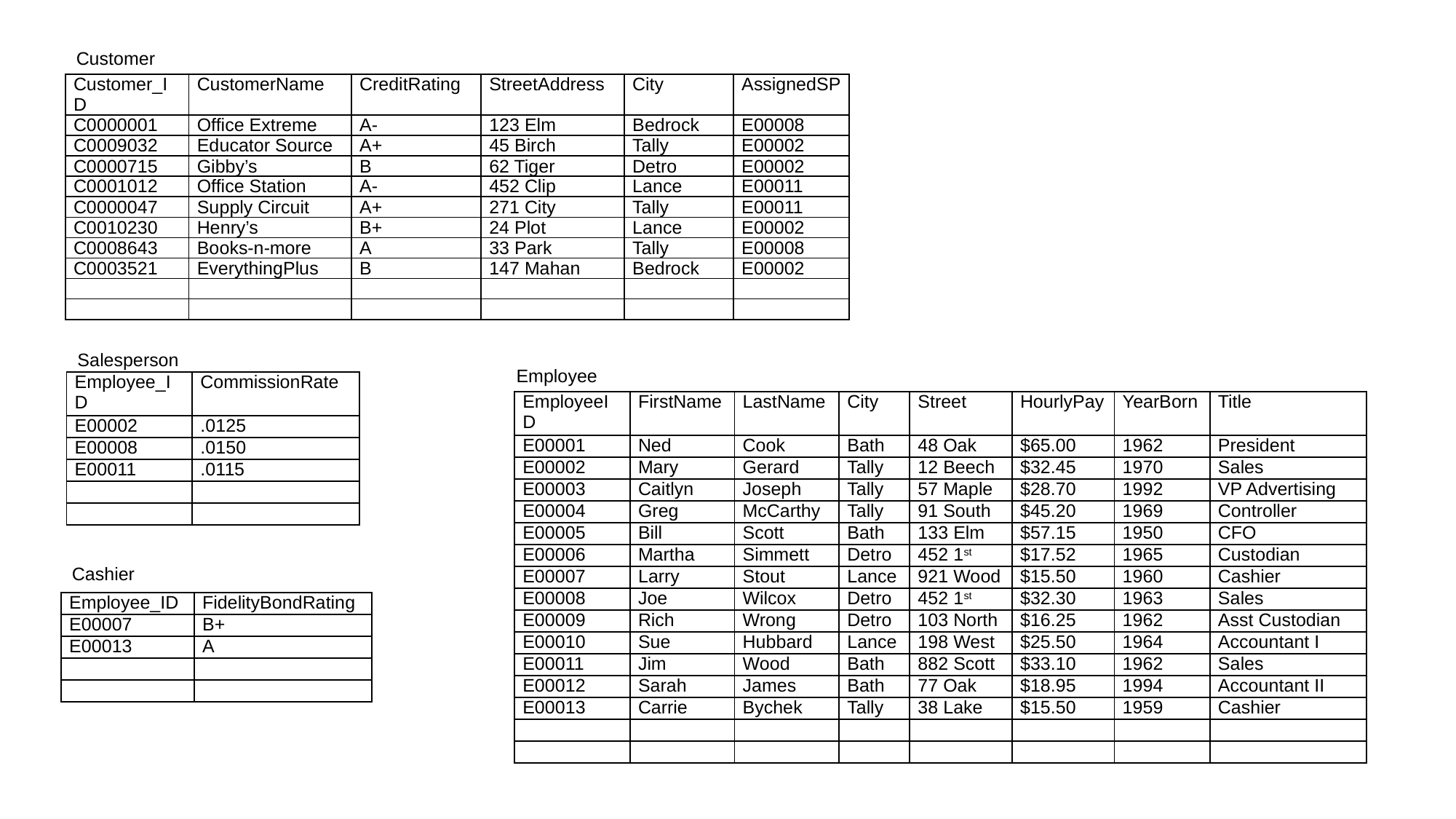

Customer

| Customer\_ID | CustomerName | CreditRating | StreetAddress | City | AssignedSP |
| --- | --- | --- | --- | --- | --- |
| C0000001 | Office Extreme | A- | 123 Elm | Bedrock | E00008 |
| C0009032 | Educator Source | A+ | 45 Birch | Tally | E00002 |
| C0000715 | Gibby’s | B | 62 Tiger | Detro | E00002 |
| C0001012 | Office Station | A- | 452 Clip | Lance | E00011 |
| C0000047 | Supply Circuit | A+ | 271 City | Tally | E00011 |
| C0010230 | Henry’s | B+ | 24 Plot | Lance | E00002 |
| C0008643 | Books-n-more | A | 33 Park | Tally | E00008 |
| C0003521 | EverythingPlus | B | 147 Mahan | Bedrock | E00002 |
|  |  |  |  |  |  |
|  |  |  |  |  |  |
Salesperson

Employee
| Employee\_ID | CommissionRate |
| --- | --- |
| E00002 | .0125 |
| E00008 | .0150 |
| E00011 | .0115 |
|  |  |
|  |  |
| EmployeeID | FirstName | LastName | City | Street | HourlyPay | YearBorn | Title |
| --- | --- | --- | --- | --- | --- | --- | --- |
| E00001 | Ned | Cook | Bath | 48 Oak | $65.00 | 1962 | President |
| E00002 | Mary | Gerard | Tally | 12 Beech | $32.45 | 1970 | Sales |
| E00003 | Caitlyn | Joseph | Tally | 57 Maple | $28.70 | 1992 | VP Advertising |
| E00004 | Greg | McCarthy | Tally | 91 South | $45.20 | 1969 | Controller |
| E00005 | Bill | Scott | Bath | 133 Elm | $57.15 | 1950 | CFO |
| E00006 | Martha | Simmett | Detro | 452 1st | $17.52 | 1965 | Custodian |
| E00007 | Larry | Stout | Lance | 921 Wood | $15.50 | 1960 | Cashier |
| E00008 | Joe | Wilcox | Detro | 452 1st | $32.30 | 1963 | Sales |
| E00009 | Rich | Wrong | Detro | 103 North | $16.25 | 1962 | Asst Custodian |
| E00010 | Sue | Hubbard | Lance | 198 West | $25.50 | 1964 | Accountant I |
| E00011 | Jim | Wood | Bath | 882 Scott | $33.10 | 1962 | Sales |
| E00012 | Sarah | James | Bath | 77 Oak | $18.95 | 1994 | Accountant II |
| E00013 | Carrie | Bychek | Tally | 38 Lake | $15.50 | 1959 | Cashier |
|  |  |  |  |  |  |  |  |
|  |  |  |  |  |  |  |  |
Cashier

| Employee\_ID | FidelityBondRating |
| --- | --- |
| E00007 | B+ |
| E00013 | A |
|  |  |
|  |  |